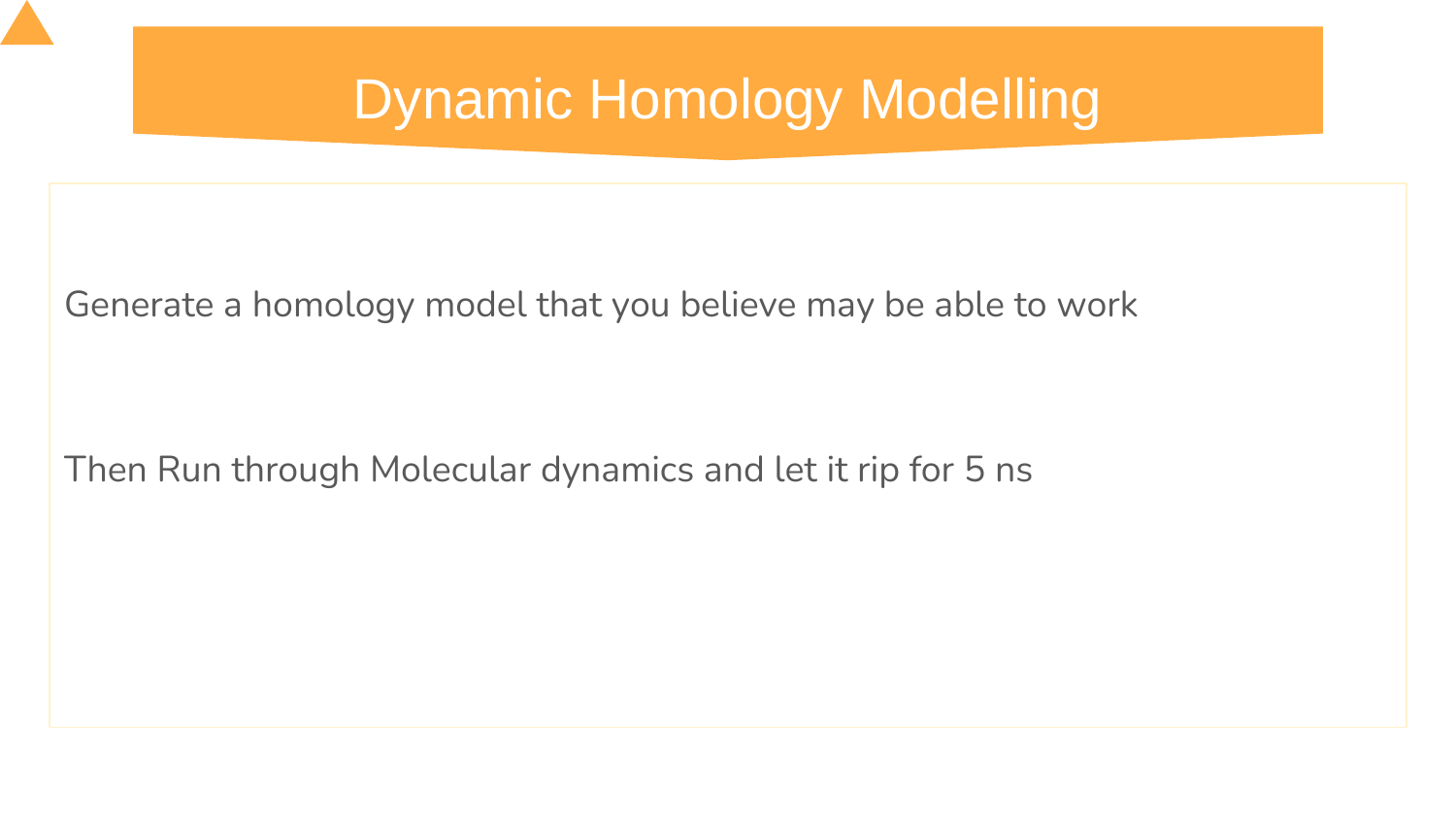

# Dynamic Homology Modelling

Generate a homology model that you believe may be able to work

Then Run through Molecular dynamics and let it rip for 5 ns